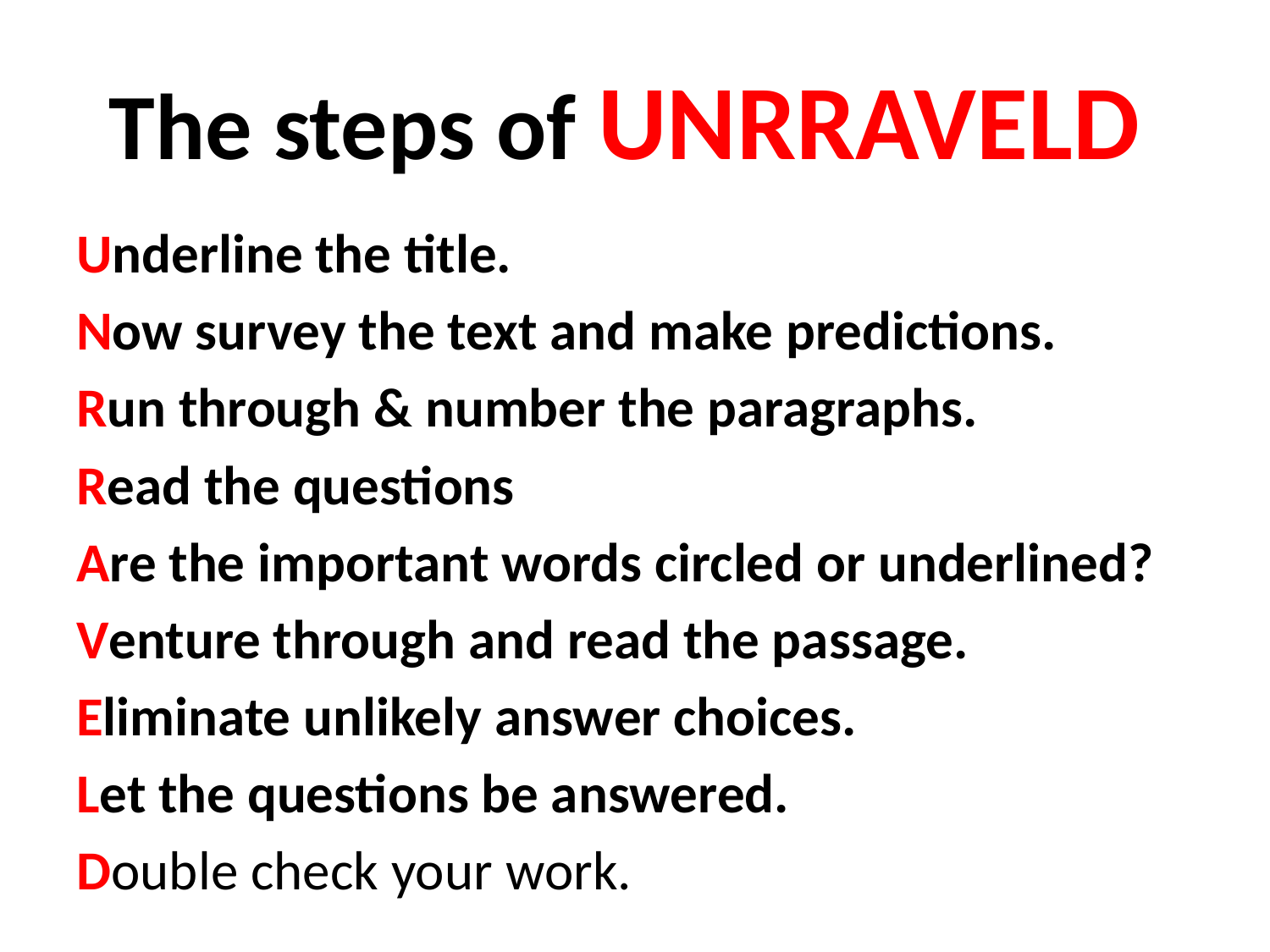

# The steps of UNRRAVELD
Underline the title.
Now survey the text and make predictions.
Run through & number the paragraphs.
Read the questions
Are the important words circled or underlined?
Venture through and read the passage.
Eliminate unlikely answer choices.
Let the questions be answered.
Double check your work.